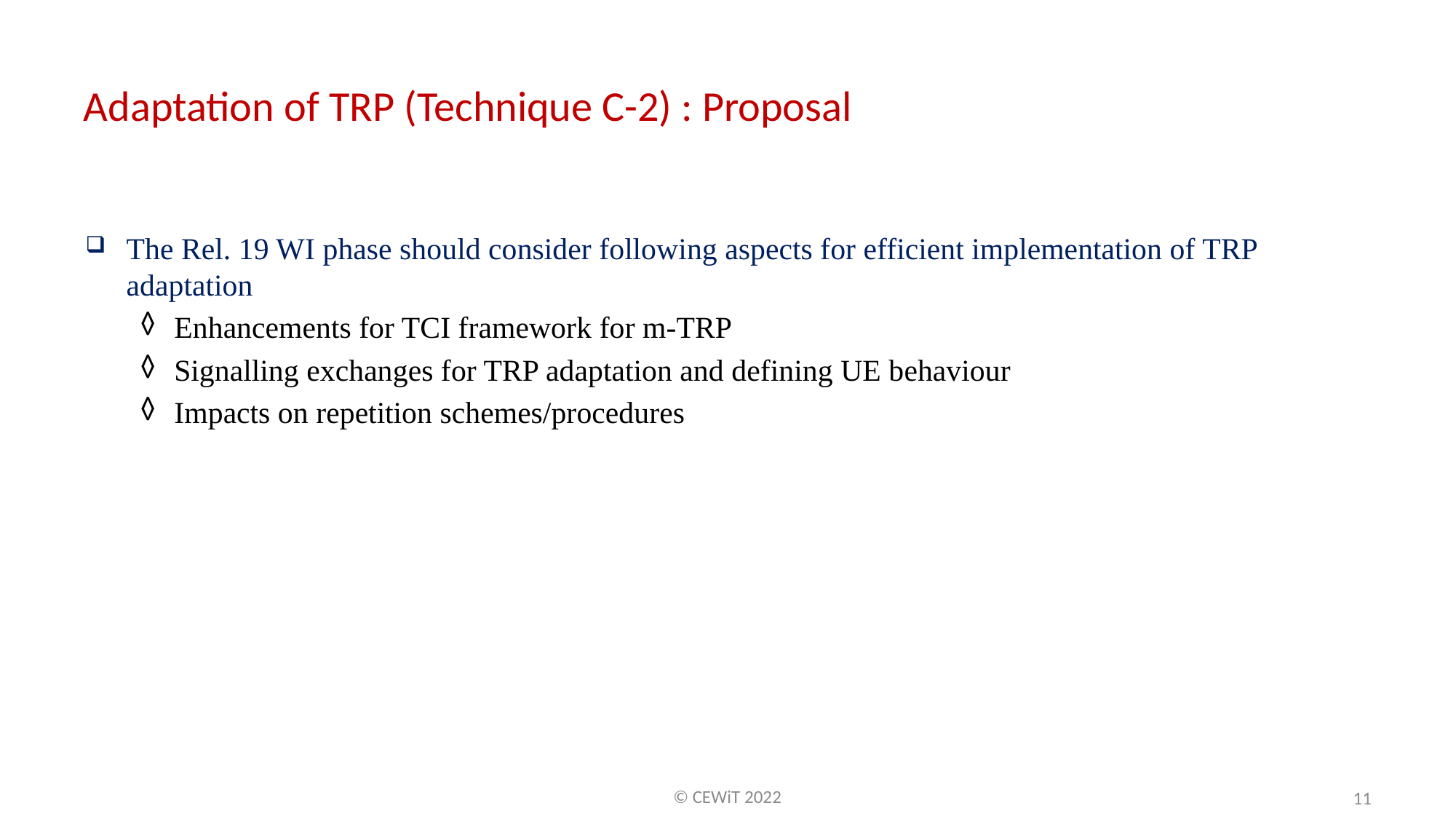

Adaptation of TRP (Technique C-2) : Proposal

The Rel. 19 WI phase should consider following aspects for efficient implementation of TRP adaptation
Enhancements for TCI framework for m-TRP
Signalling exchanges for TRP adaptation and defining UE behaviour
Impacts on repetition schemes/procedures

© CEWiT 2022
11